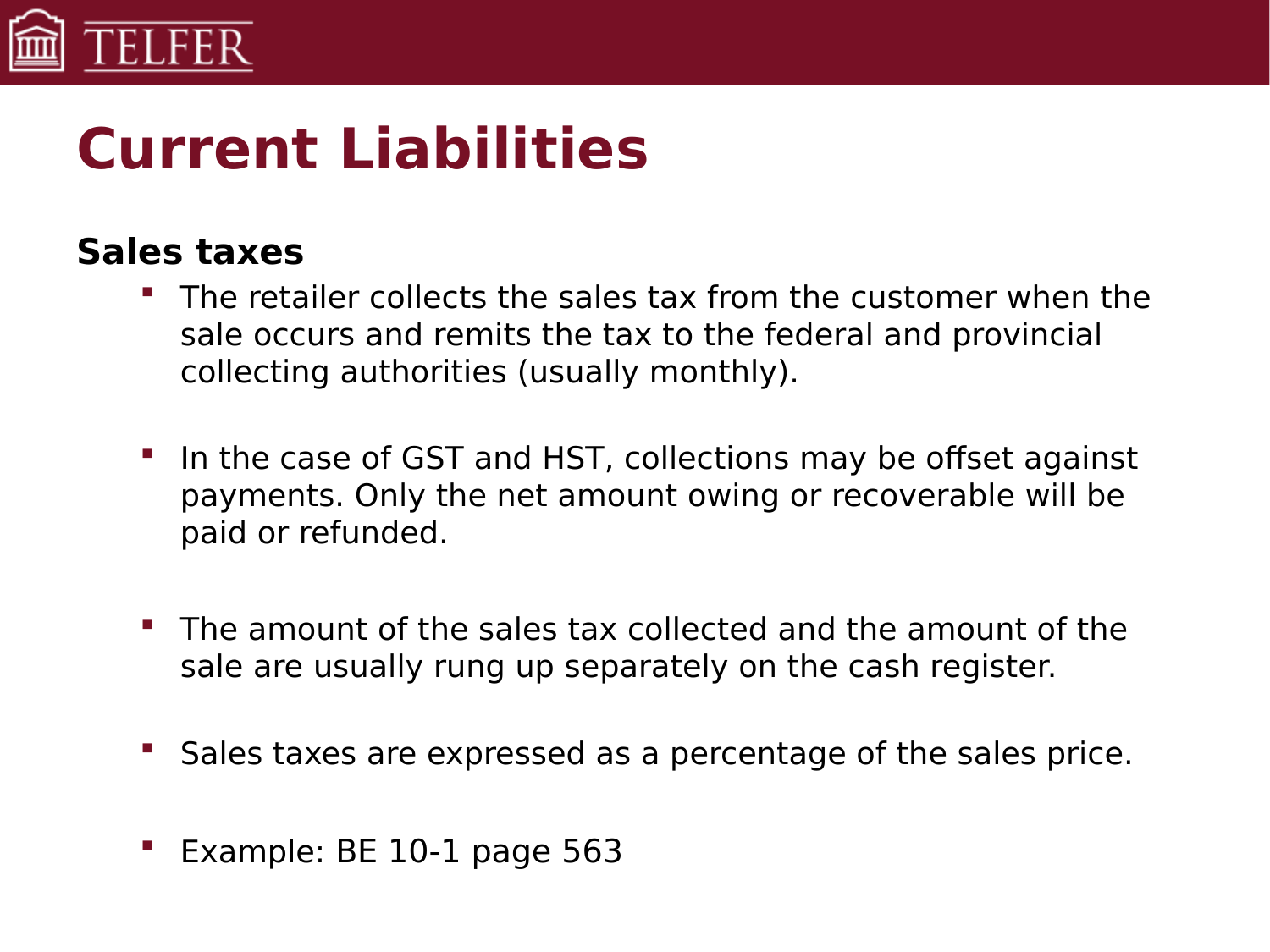

# Current Liabilities
Sales taxes
The retailer collects the sales tax from the customer when the sale occurs and remits the tax to the federal and provincial collecting authorities (usually monthly).

In the case of GST and HST, collections may be offset against payments. Only the net amount owing or recoverable will be paid or refunded.

The amount of the sales tax collected and the amount of the sale are usually rung up separately on the cash register.

Sales taxes are expressed as a percentage of the sales price.

Example: BE 10-1 page 563